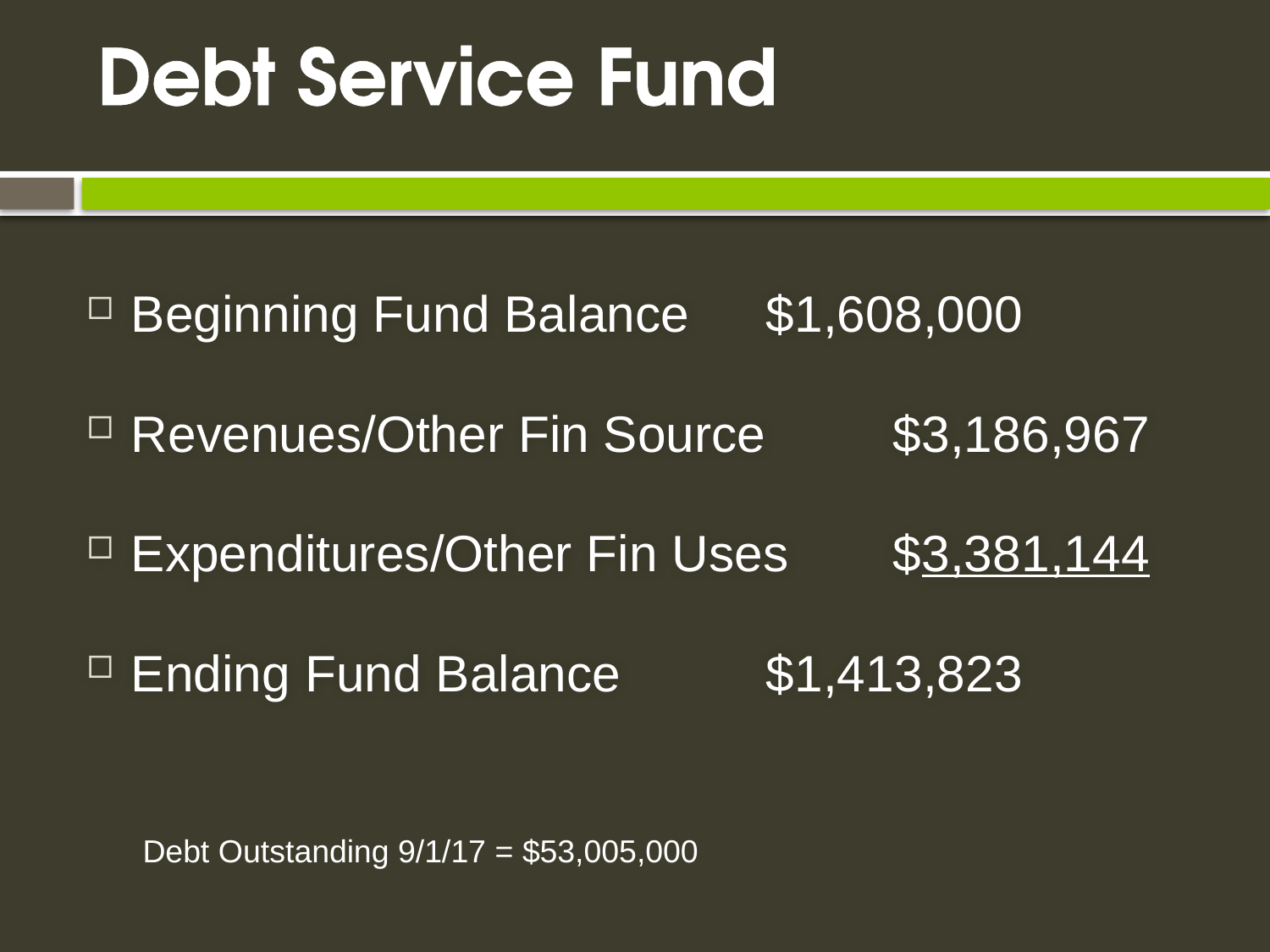

# Debt Service Fund
Beginning Fund Balance	$1,608,000

Revenues/Other Fin Source	$3,186,967

Expenditures/Other Fin Uses	$3,381,144

Ending Fund Balance		$1,413,823
Debt Outstanding 9/1/17 = $53,005,000